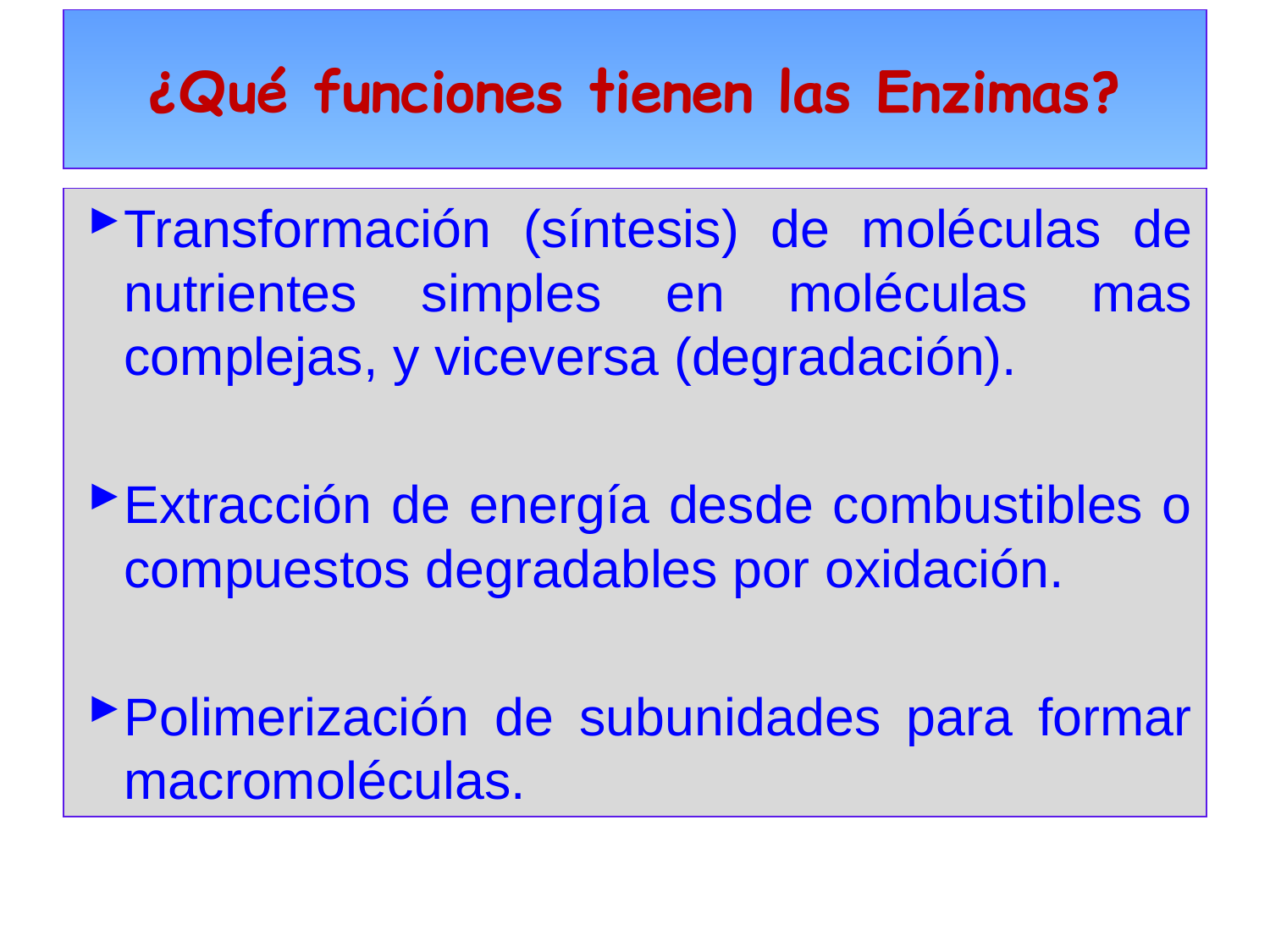

# ¿Qué funciones tienen las Enzimas?
Transformación (síntesis) de moléculas de nutrientes simples en moléculas mas complejas, y viceversa (degradación).

Extracción de energía desde combustibles o compuestos degradables por oxidación.

Polimerización de subunidades para formar macromoléculas.